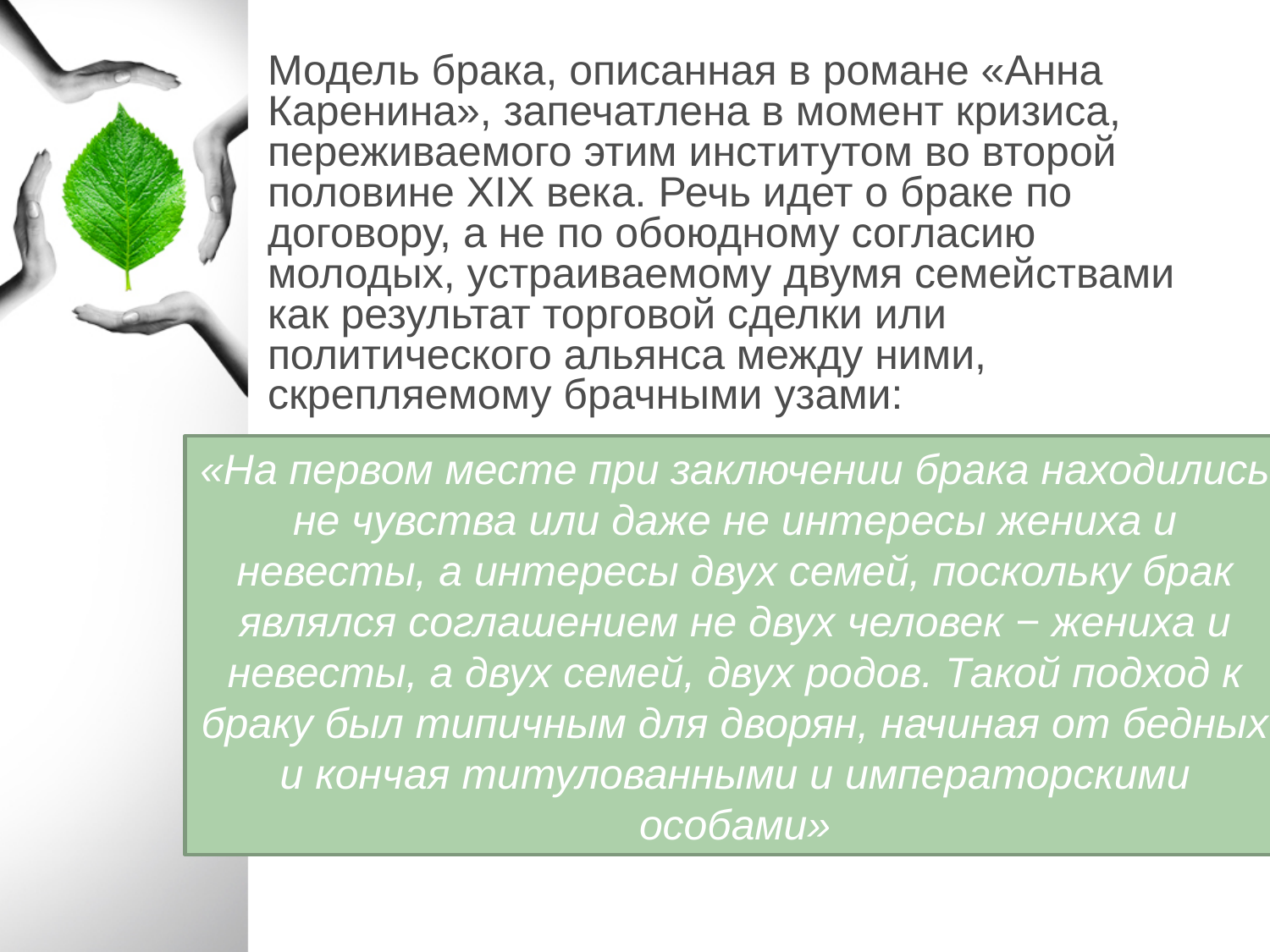

Модель брака, описанная в романе «Анна Каренина», запечатлена в момент кризиса, переживаемого этим институтом во второй половине XIX века. Речь идет о браке по договору, а не по обоюдному согласию молодых, устраиваемому двумя семействами как результат торговой сделки или политического альянса между ними, скрепляемому брачными узами:
«На первом месте при заключении брака находились не чувства или даже не интересы жениха и невесты, а интересы двух семей, поскольку брак являлся соглашением не двух человек − жениха и невесты, а двух семей, двух родов. Такой подход к браку был типичным для дворян, начиная от бедных и кончая титулованными и императорскими особами»